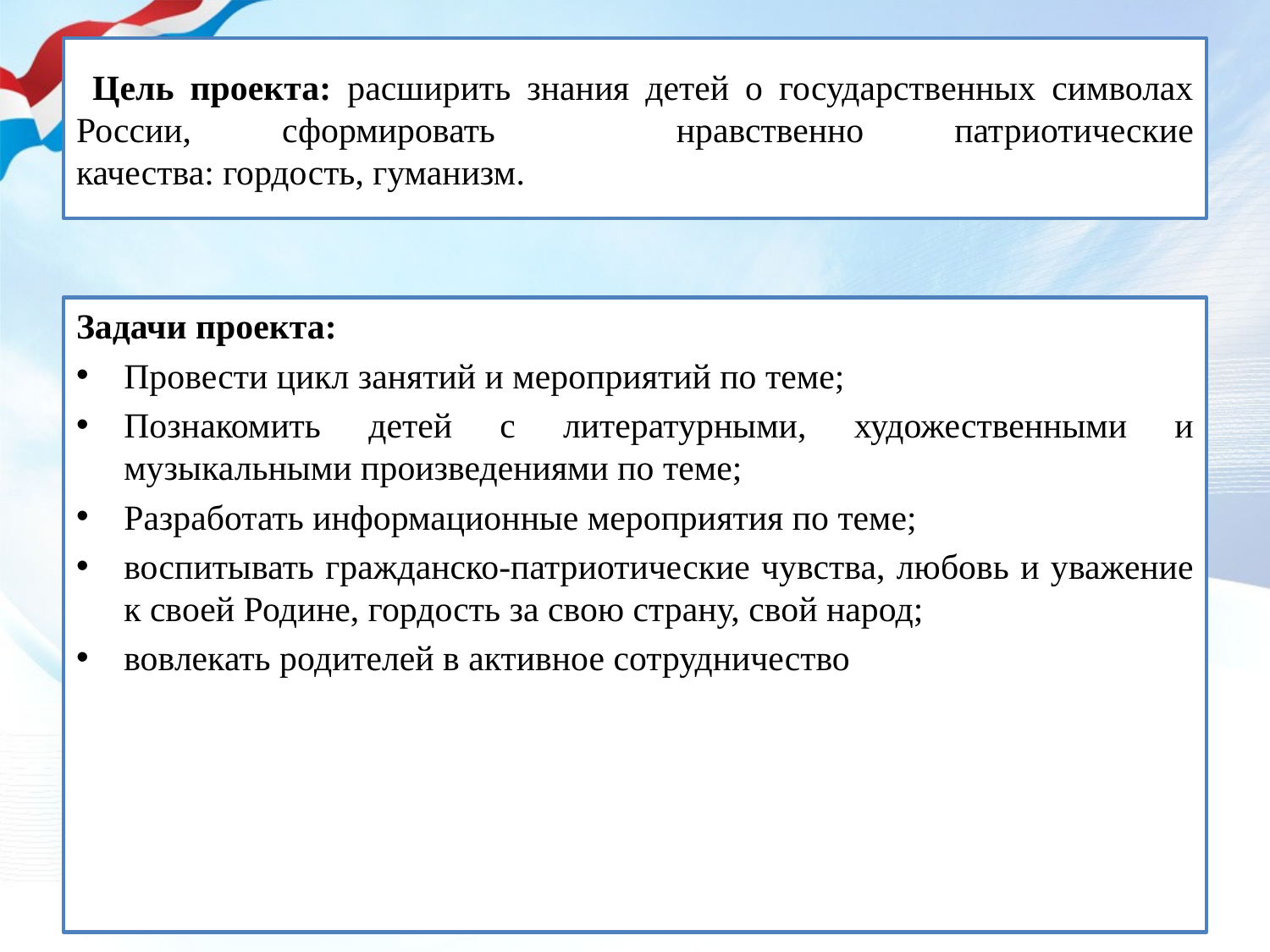

# Цель проекта: расширить знания детей о государственных символах России, сформировать  нравственно патриотические качества: гордость, гуманизм.
Задачи проекта:
Провести цикл занятий и мероприятий по теме;
Познакомить детей с литературными, художественными и музыкальными произведениями по теме;
Разработать информационные мероприятия по теме;
воспитывать гражданско-патриотические чувства, любовь и уважение к своей Родине, гордость за свою страну, свой народ;
вовлекать родителей в активное сотрудничество